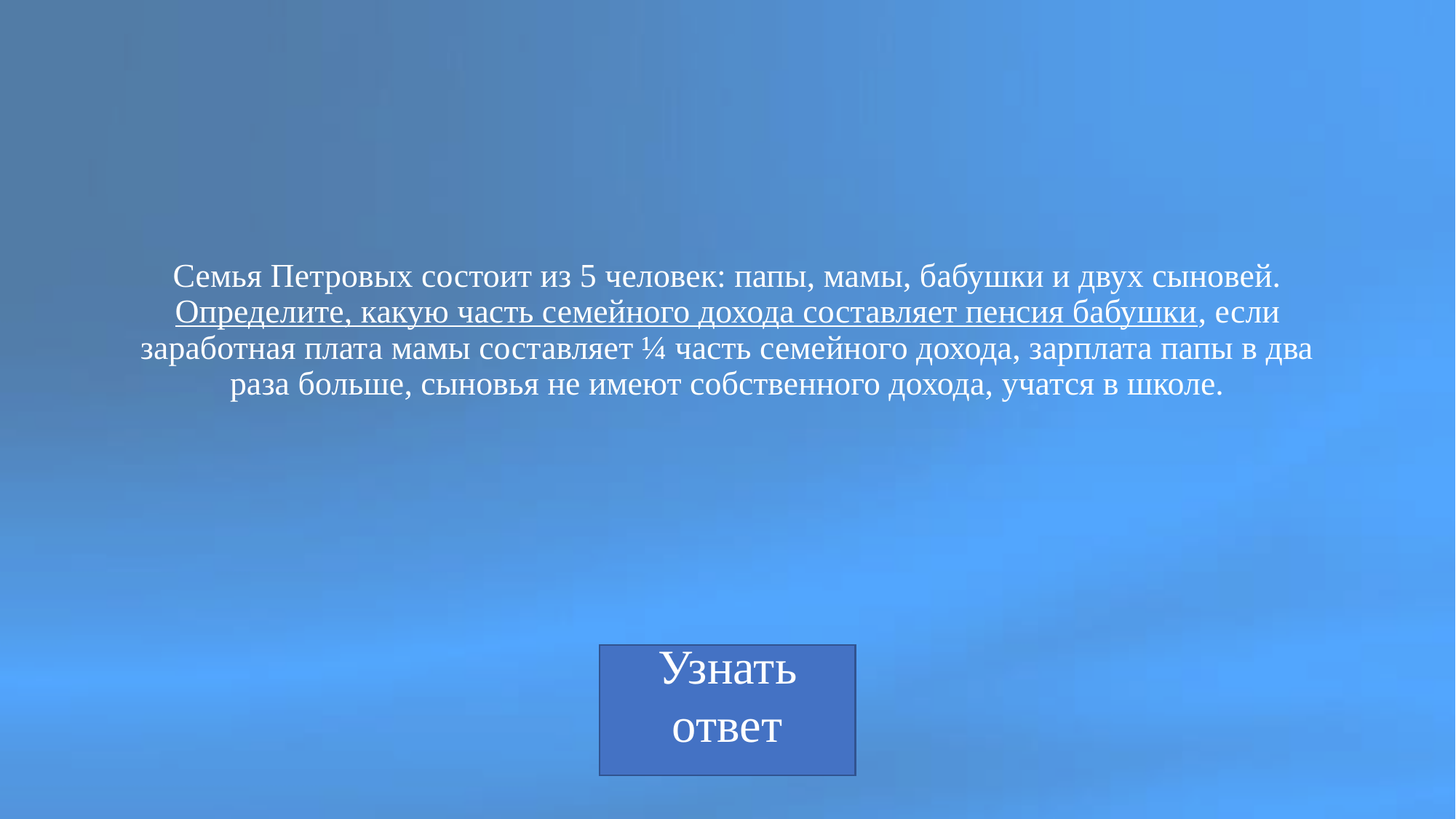

# Семья Петровых состоит из 5 человек: папы, мамы, бабушки и двух сыновей. Определите, какую часть семейного дохода составляет пенсия бабушки, если заработная плата мамы составляет ¼ часть семейного дохода, зарплата папы в два раза больше, сыновья не имеют собственного дохода, учатся в школе.